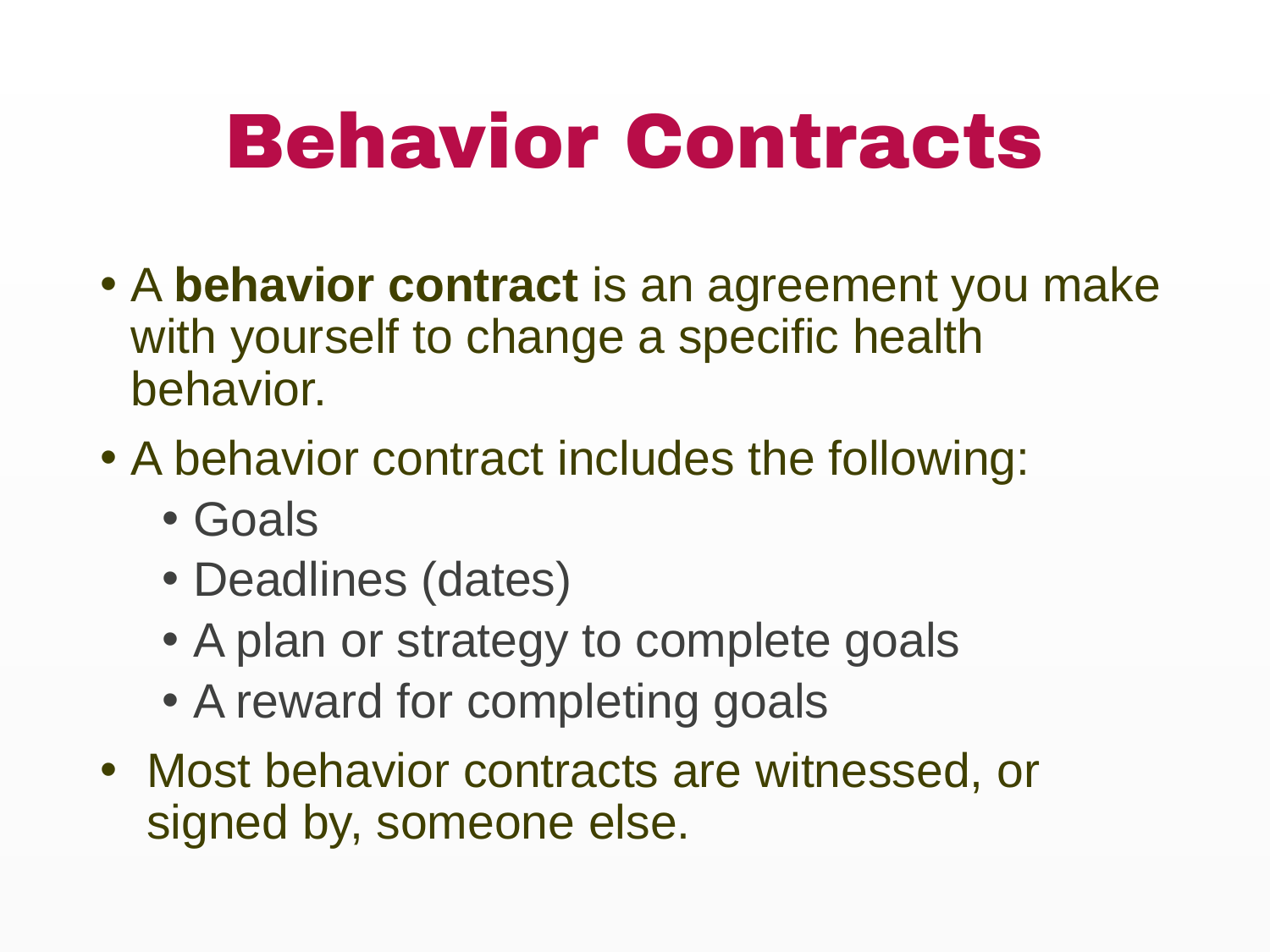

# Behavior Contracts
A behavior contract is an agreement you make with yourself to change a specific health behavior.
A behavior contract includes the following:
Goals
Deadlines (dates)
A plan or strategy to complete goals
A reward for completing goals
Most behavior contracts are witnessed, or signed by, someone else.